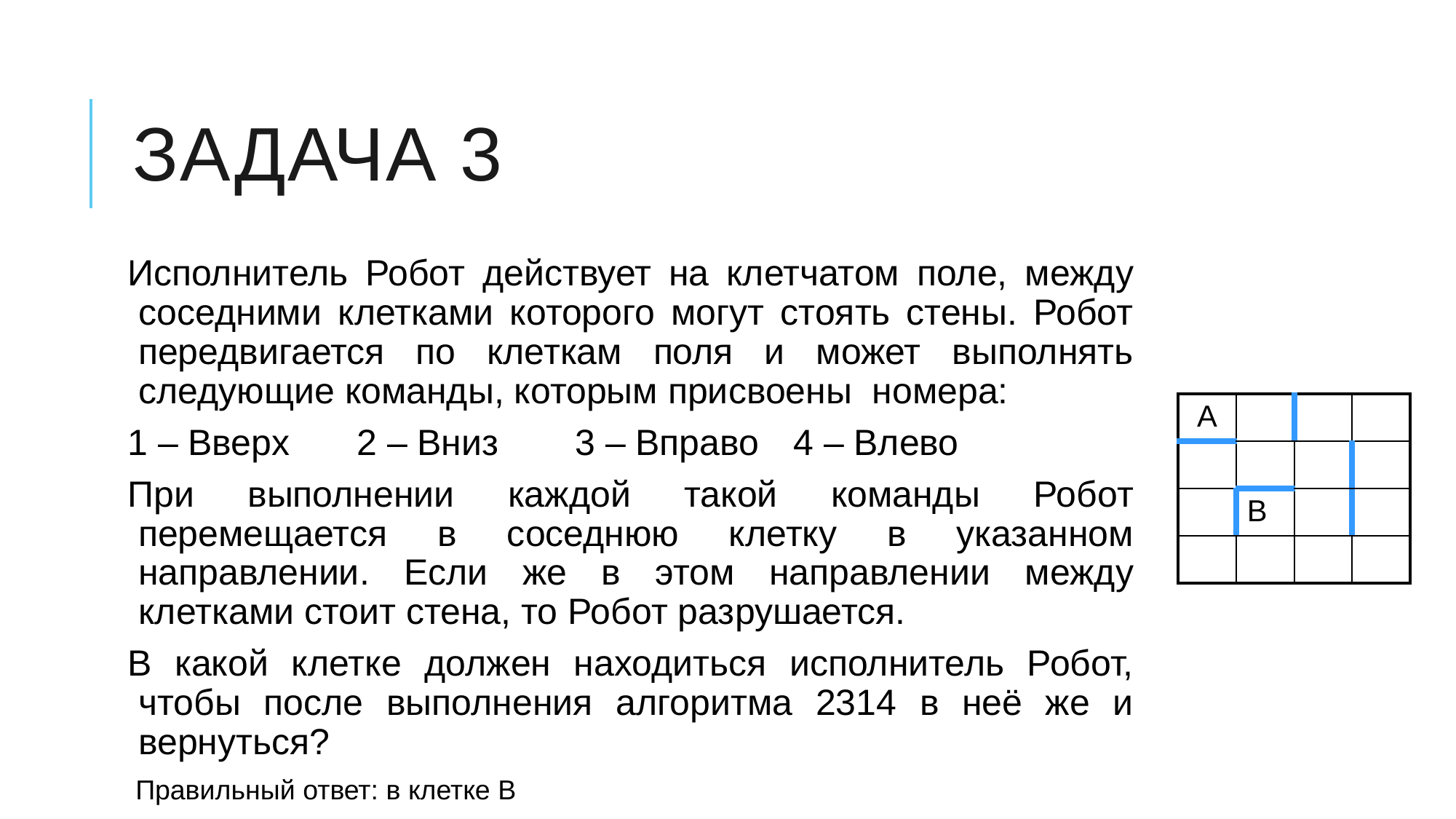

# Задача 3
Исполнитель Робот действует на клетчатом поле, между соседними клетками которого могут стоять стены. Робот передвигается по клеткам поля и может выполнять следующие команды, которым присвоены  номера:
1 – Вверх 	2 – Вниз 	3 – Вправо 	4 – Влево
При выполнении каждой такой команды Робот перемещается в соседнюю клетку в указанном направлении. Если же в этом направлении между клетками стоит стена, то Робот разрушается.
В какой клетке должен находиться исполнитель Робот, чтобы после выполнения алгоритма 2314 в неё же и вернуться?
| А |  |  |  |
| --- | --- | --- | --- |
|  |  |  |  |
|  | В |  |  |
|  |  |  |  |
Правильный ответ: в клетке В